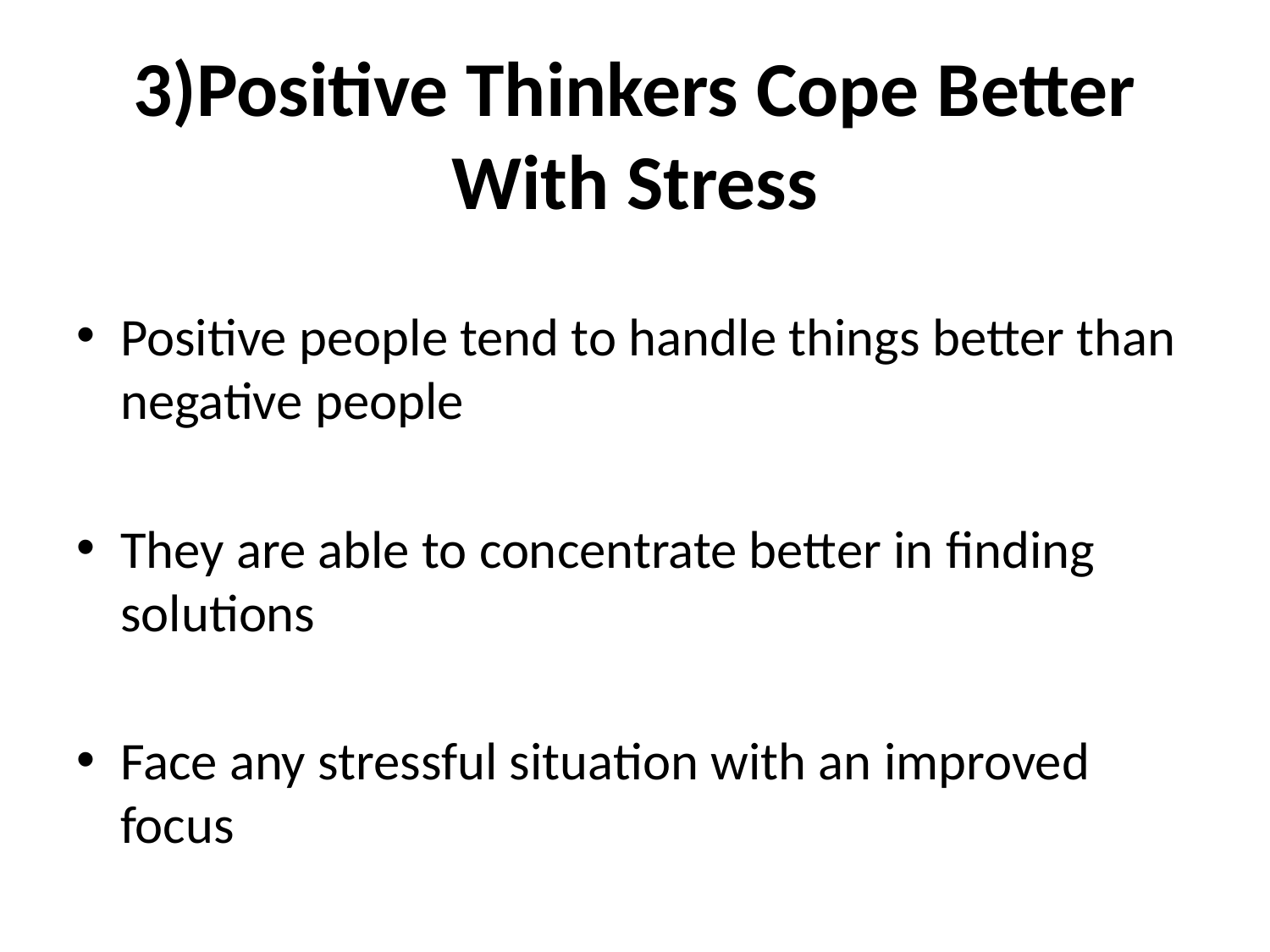

# 3)Positive Thinkers Cope Better With Stress
Positive people tend to handle things better than negative people

They are able to concentrate better in finding solutions

Face any stressful situation with an improved focus